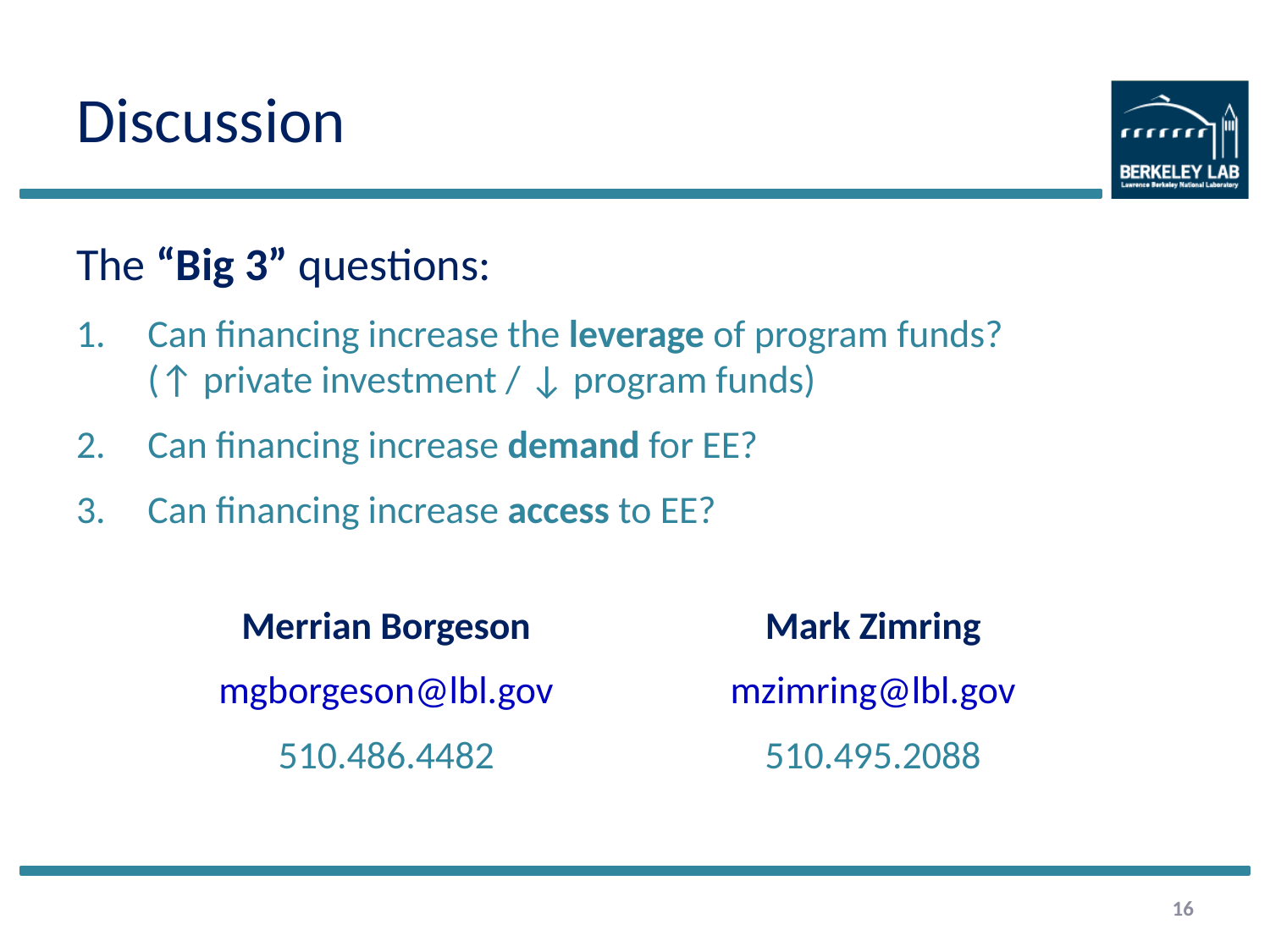

# Discussion
The “Big 3” questions:
Can financing increase the leverage of program funds?                     (↑ private investment / ↓ program funds)
Can financing increase demand for EE?
Can financing increase access to EE?

Merrian Borgeson
mgborgeson@lbl.gov
510.486.4482

Mark Zimring
mzimring@lbl.gov
510.495.2088
16